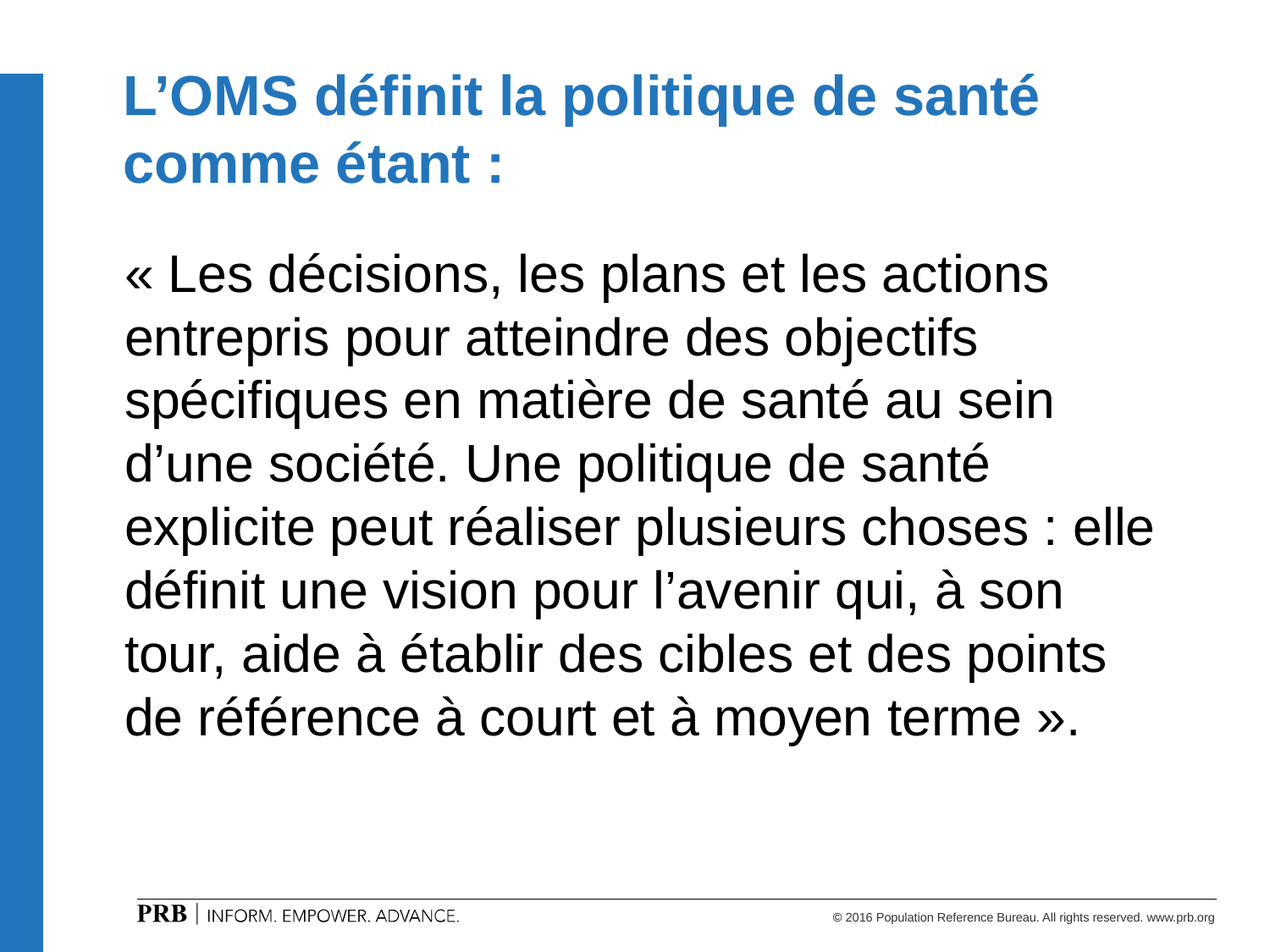

# L’OMS définit la politique de santé comme étant :
« Les décisions, les plans et les actions entrepris pour atteindre des objectifs spécifiques en matière de santé au sein d’une société. Une politique de santé explicite peut réaliser plusieurs choses : elle  définit une vision pour l’avenir qui, à son tour, aide à établir des cibles et des points de référence à court et à moyen terme ».